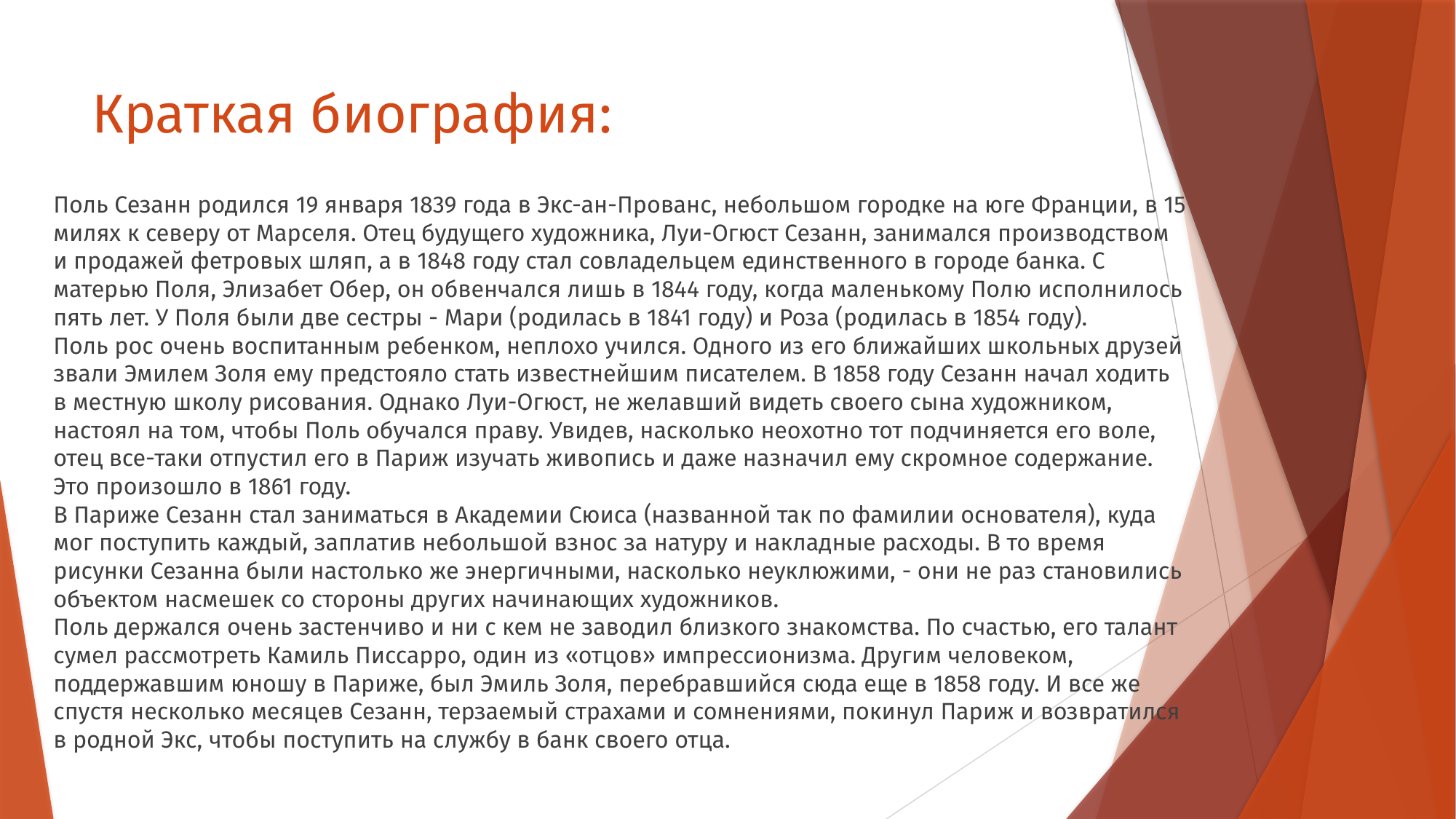

# Краткая биография:
Поль Сезанн родился 19 января 1839 года в Экс-ан-Прованс, небольшом городке на юге Франции, в 15 милях к северу от Марселя. Отец будущего художника, Луи-Огюст Сезанн, занимался производством и продажей фетровых шляп, а в 1848 году стал совладельцем единственного в городе банка. С матерью Поля, Элизабет Обер, он обвенчался лишь в 1844 году, когда маленькому Полю исполнилось пять лет. У Поля были две сестры - Мари (родилась в 1841 году) и Роза (родилась в 1854 году).
Поль рос очень воспитанным ребенком, неплохо учился. Одного из его ближайших школьных друзей звали Эмилем Золя ему предстояло стать известнейшим писателем. В 1858 году Сезанн начал ходить в местную школу рисования. Однако Луи-Огюст, не желавший видеть своего сына художником, настоял на том, чтобы Поль обучался праву. Увидев, насколько неохотно тот подчиняется его воле, отец все-таки отпустил его в Париж изучать живопись и даже назначил ему скромное содержание. Это произошло в 1861 году.
В Париже Сезанн стал заниматься в Академии Сюиса (названной так по фамилии основателя), куда мог поступить каждый, заплатив небольшой взнос за натуру и накладные расходы. В то время рисунки Сезанна были настолько же энергичными, насколько неуклюжими, - они не раз становились объектом насмешек со стороны других начинающих художников.
Поль держался очень застенчиво и ни с кем не заводил близкого знакомства. По счастью, его талант сумел рассмотреть Камиль Писсарро, один из «отцов» импрессионизма. Другим человеком, поддержавшим юношу в Париже, был Эмиль Золя, перебравшийся сюда еще в 1858 году. И все же спустя несколько месяцев Сезанн, терзаемый страхами и сомнениями, покинул Париж и возвратился в родной Экс, чтобы поступить на службу в банк своего отца.